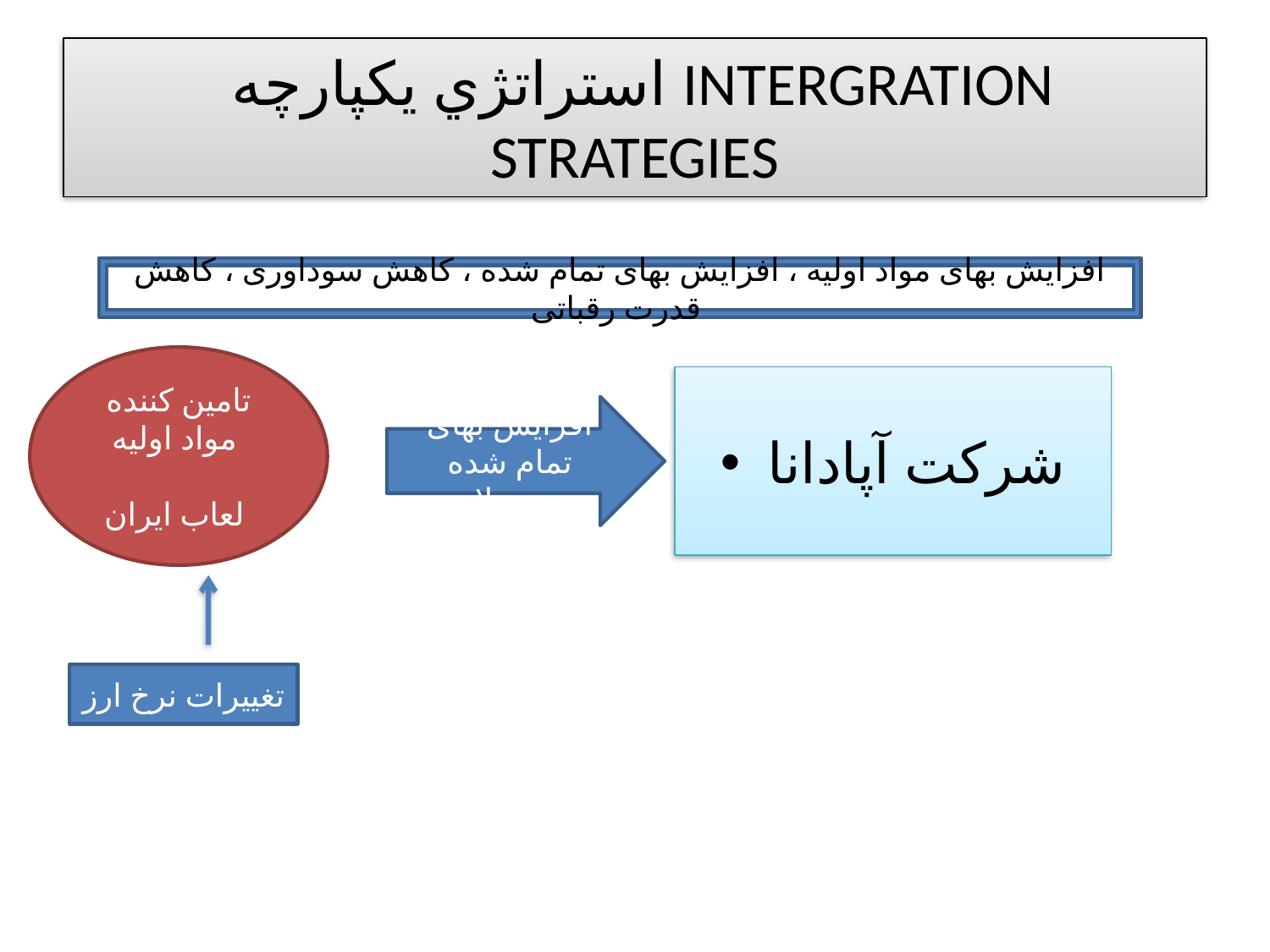

# استراتژي يكپارچه INTERGRATION STRATEGIES
افزایش بهای مواد اولیه ، افزایش بهای تمام شده ، کاهش سوداوری ، کاهش قدرت رقباتی
تامین کننده مواد اولیه

لعاب ایران
شرکت آپادانا
افزایش بهای تمام شده محصولات
تغییرات نرخ ارز